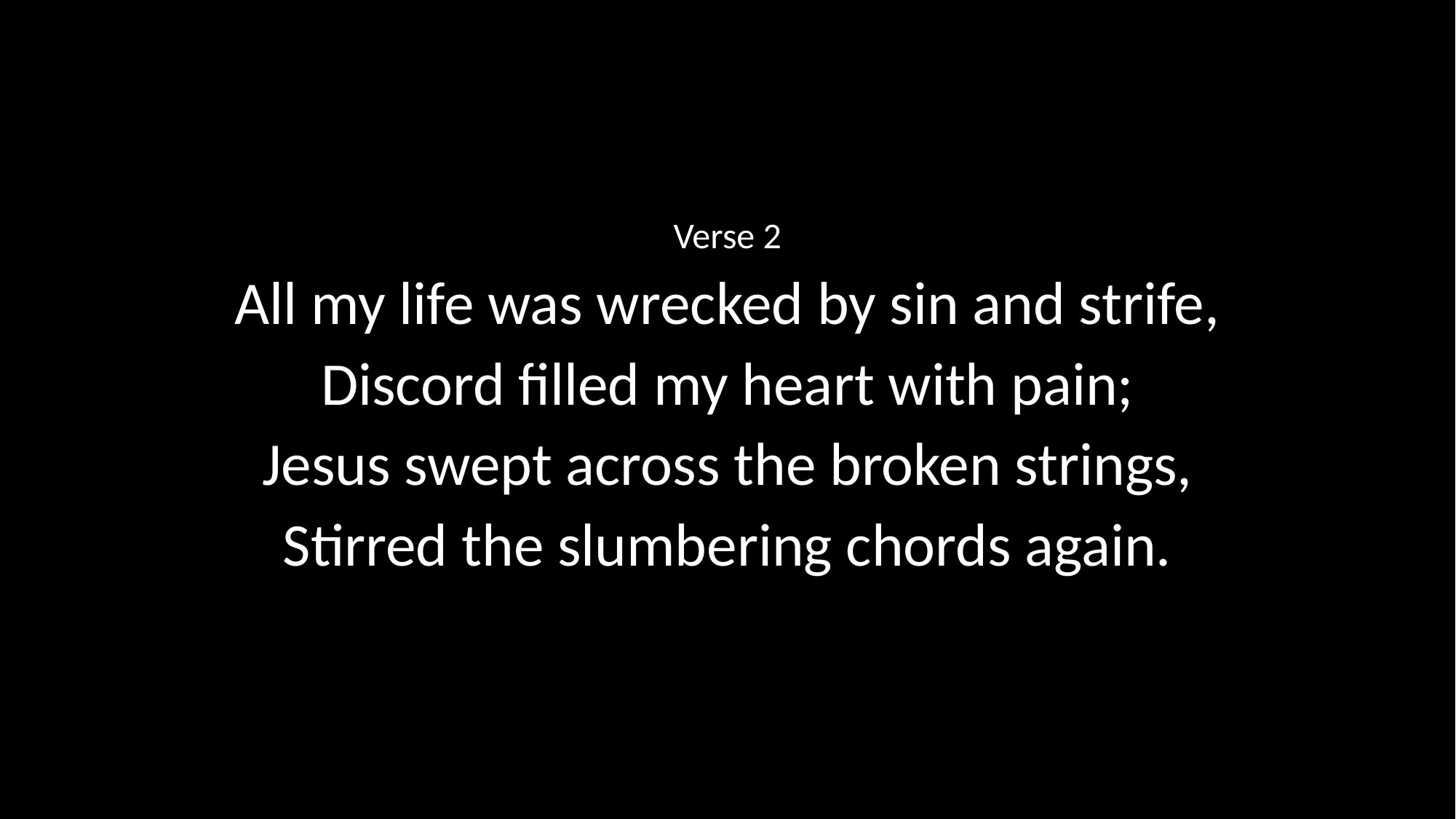

Verse 2
All my life was wrecked by sin and strife,
Discord filled my heart with pain;
Jesus swept across the broken strings,
Stirred the slumbering chords again.